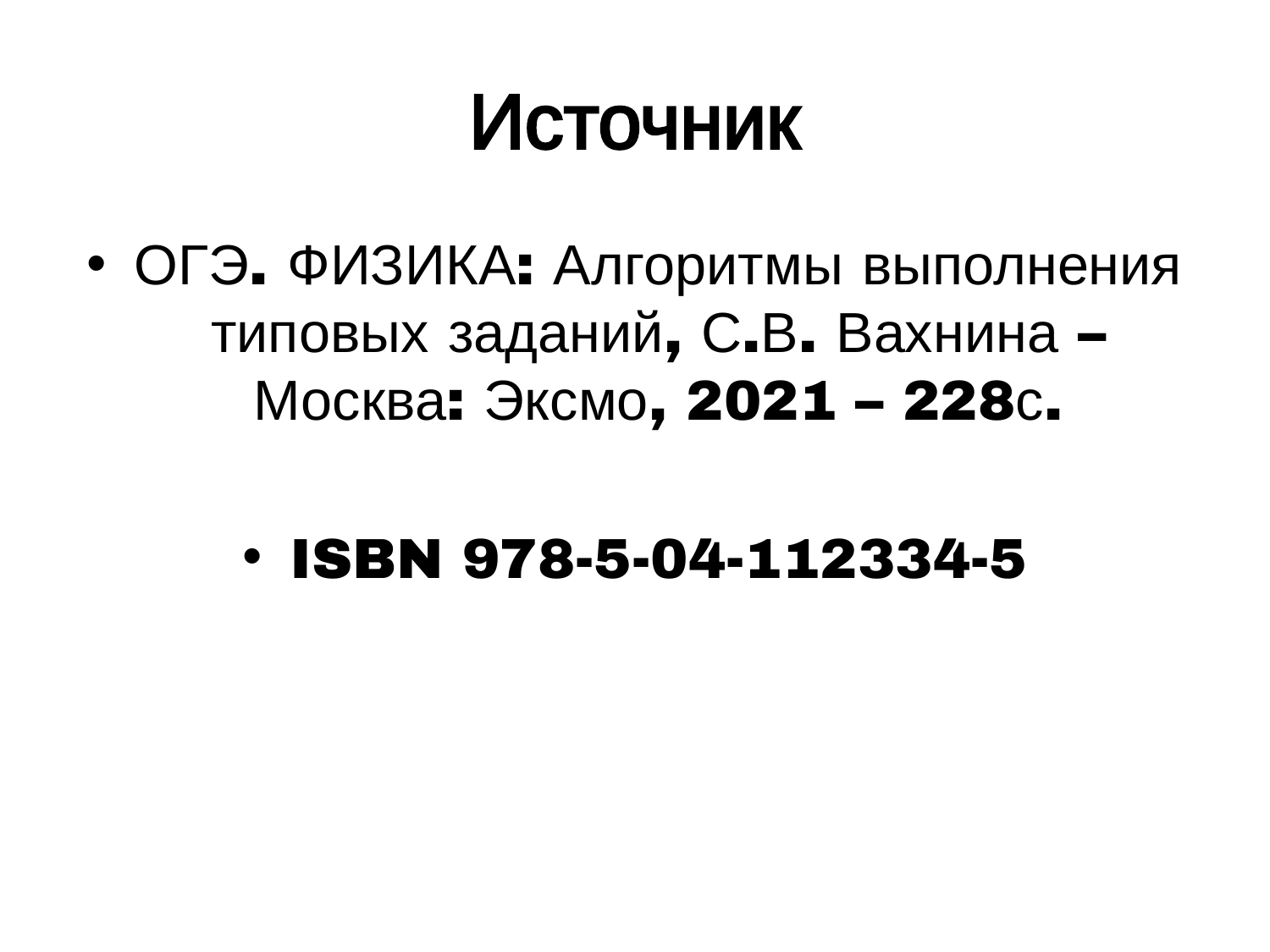

# Источник
ОГЭ. ФИЗИКА: Алгоритмы выполнения типовых заданий, С.В. Вахнина – Москва: Эксмо, 2021 – 228с.

ISBN 978-5-04-112334-5